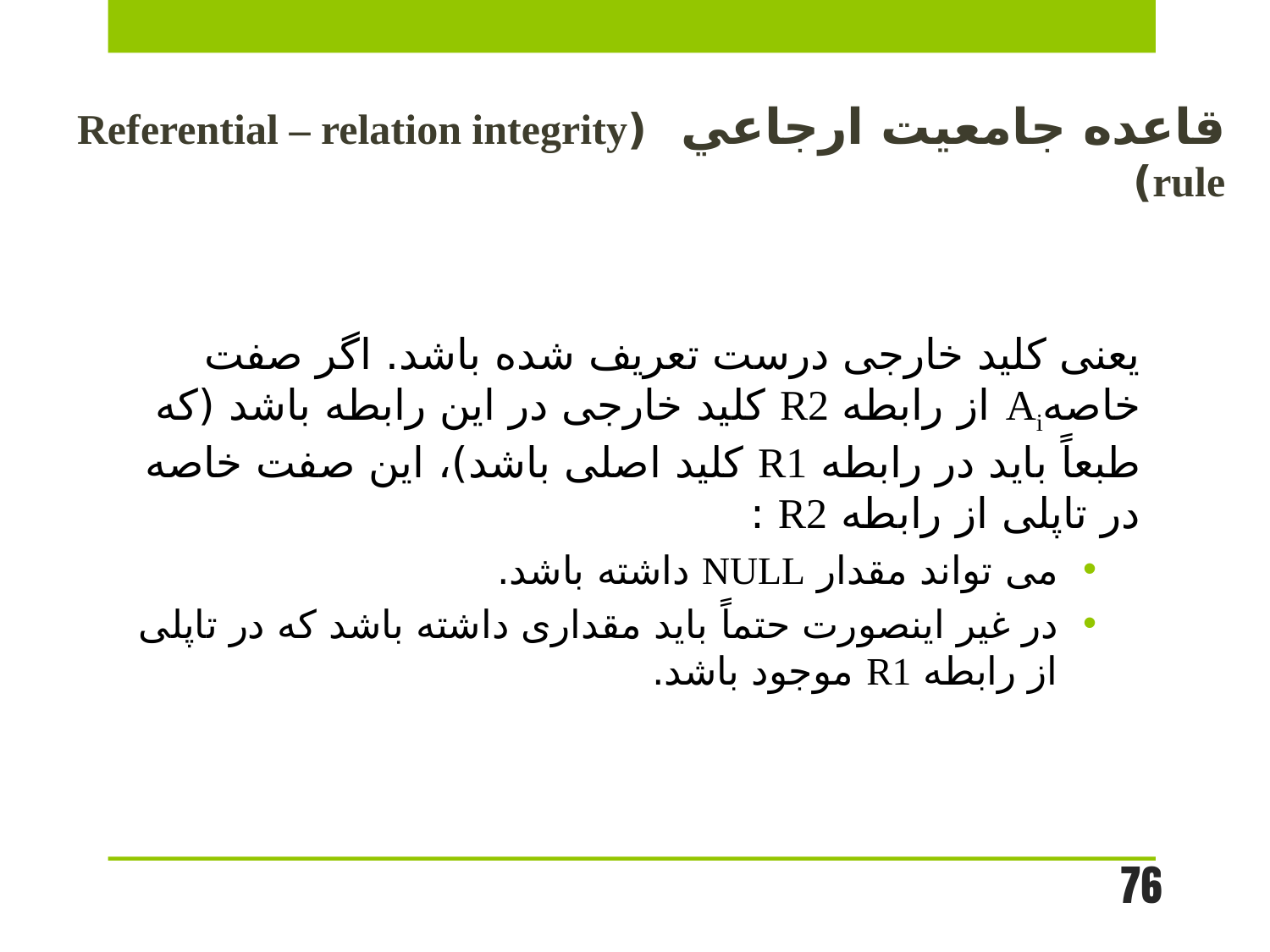

# قاعده جامعيت ارجاعي  (Referential – relation integrity rule)
یعنی کلید خارجی درست تعریف شده باشد. اگر صفت خاصهAi  از رابطه R2 کلید خارجی در این رابطه باشد (که طبعاً باید در رابطه R1 کلید اصلی باشد)، این صفت خاصه در تاپلی از رابطه R2 :
می تواند مقدار NULL داشته باشد.
در غیر اینصورت حتماً باید مقداری داشته باشد که در تاپلی از رابطه R1 موجود باشد.

76